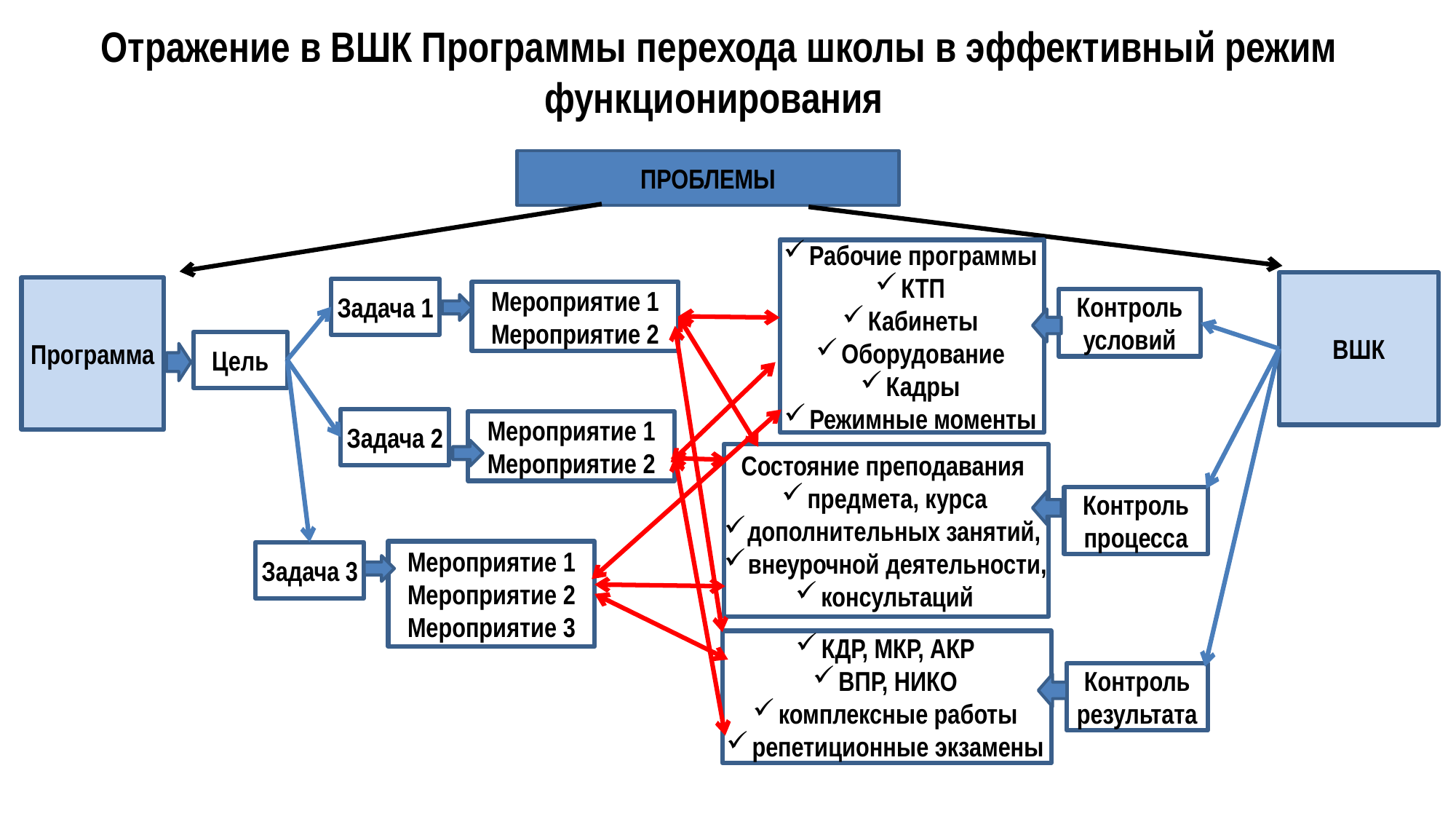

# Отражение в ВШК Программы перехода школы в эффективный режим функционирования
ПРОБЛЕМЫ
Рабочие программы
КТП
Кабинеты
Оборудование
Кадры
Режимные моменты
ВШК
Программа
Задача 1
Мероприятие 1
Мероприятие 2
Контроль условий

Цель

Задача 2
Мероприятие 1
Мероприятие 2

Состояние преподавания
предмета, курса
дополнительных занятий,
внеурочной деятельности,
консультаций
Контроль процесса

Мероприятие 1
Мероприятие 2
Мероприятие 3
Задача 3

КДР, МКР, АКР
ВПР, НИКО
комплексные работы
репетиционные экзамены
Контроль результата